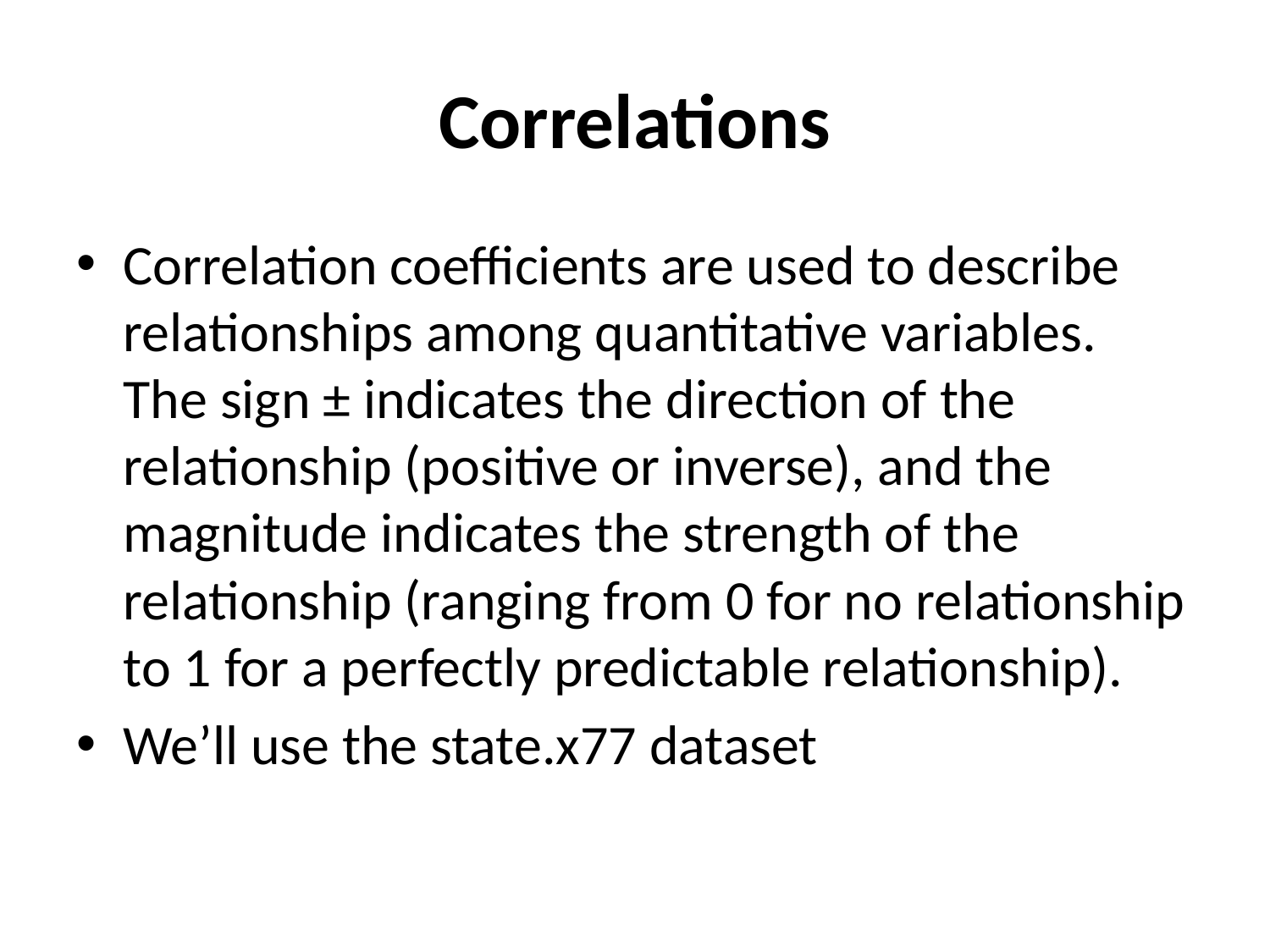

# Correlations
Correlation coefficients are used to describe relationships among quantitative variables. The sign ± indicates the direction of the relationship (positive or inverse), and the magnitude indicates the strength of the relationship (ranging from 0 for no relationship to 1 for a perfectly predictable relationship).
We’ll use the state.x77 dataset